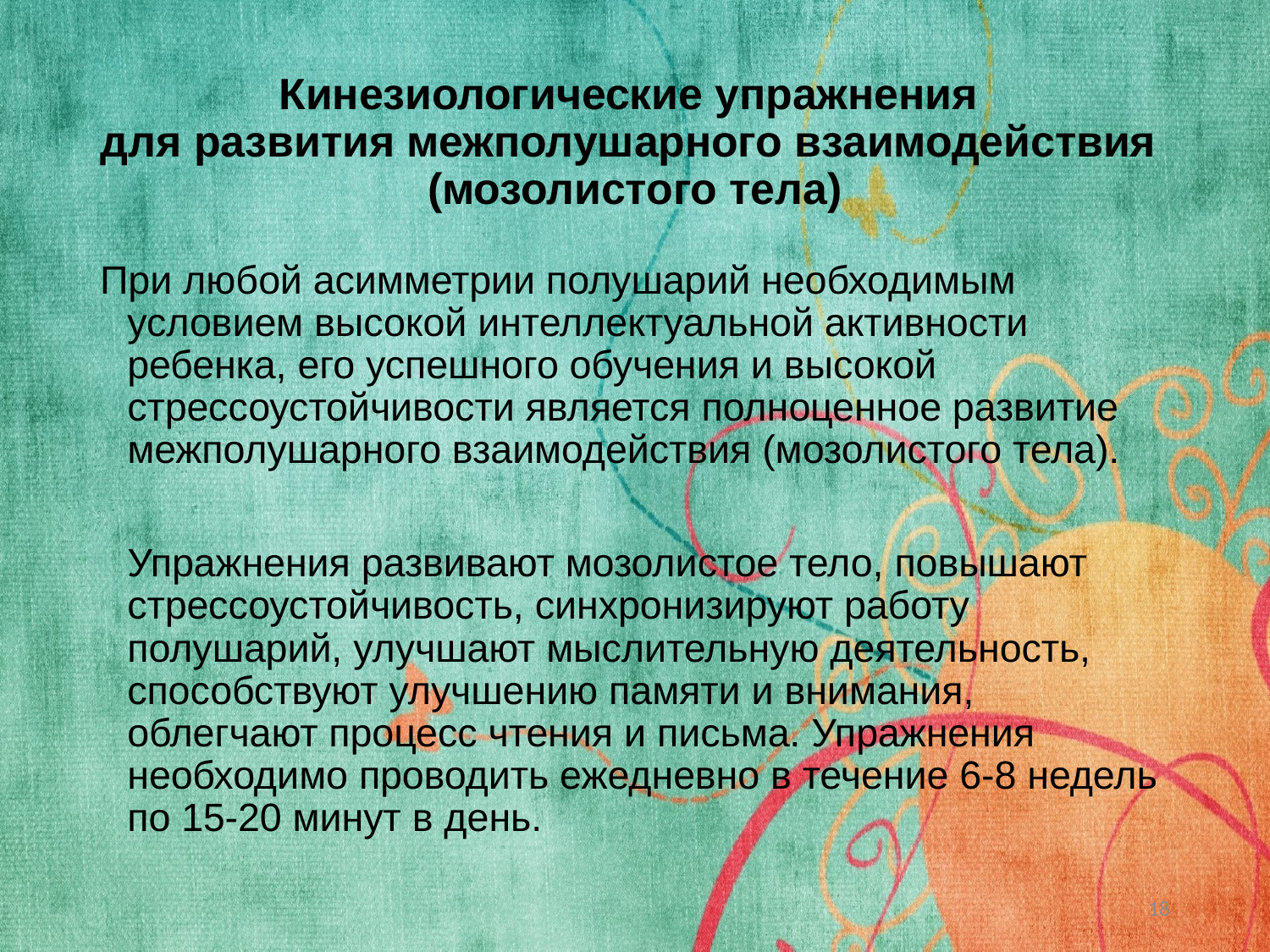

# Кинезиологические упражнения для развития межполушарного взаимодействия (мозолистого тела)
При любой асимметрии полушарий необходимым условием высокой интеллектуальной активности ребенка, его успешного обучения и высокой стрессоустойчивости является полноценное развитие межполушарного взаимодействия (мозолистого тела).

	Упражнения развивают мозолистое тело, повышают стрессоустойчивость, синхронизируют работу полушарий, улучшают мыслительную деятельность, способствуют улучшению памяти и внимания, облегчают процесс чтения и письма. Упражнения необходимо проводить ежедневно в течение 6-8 недель по 15-20 минут в день.
18